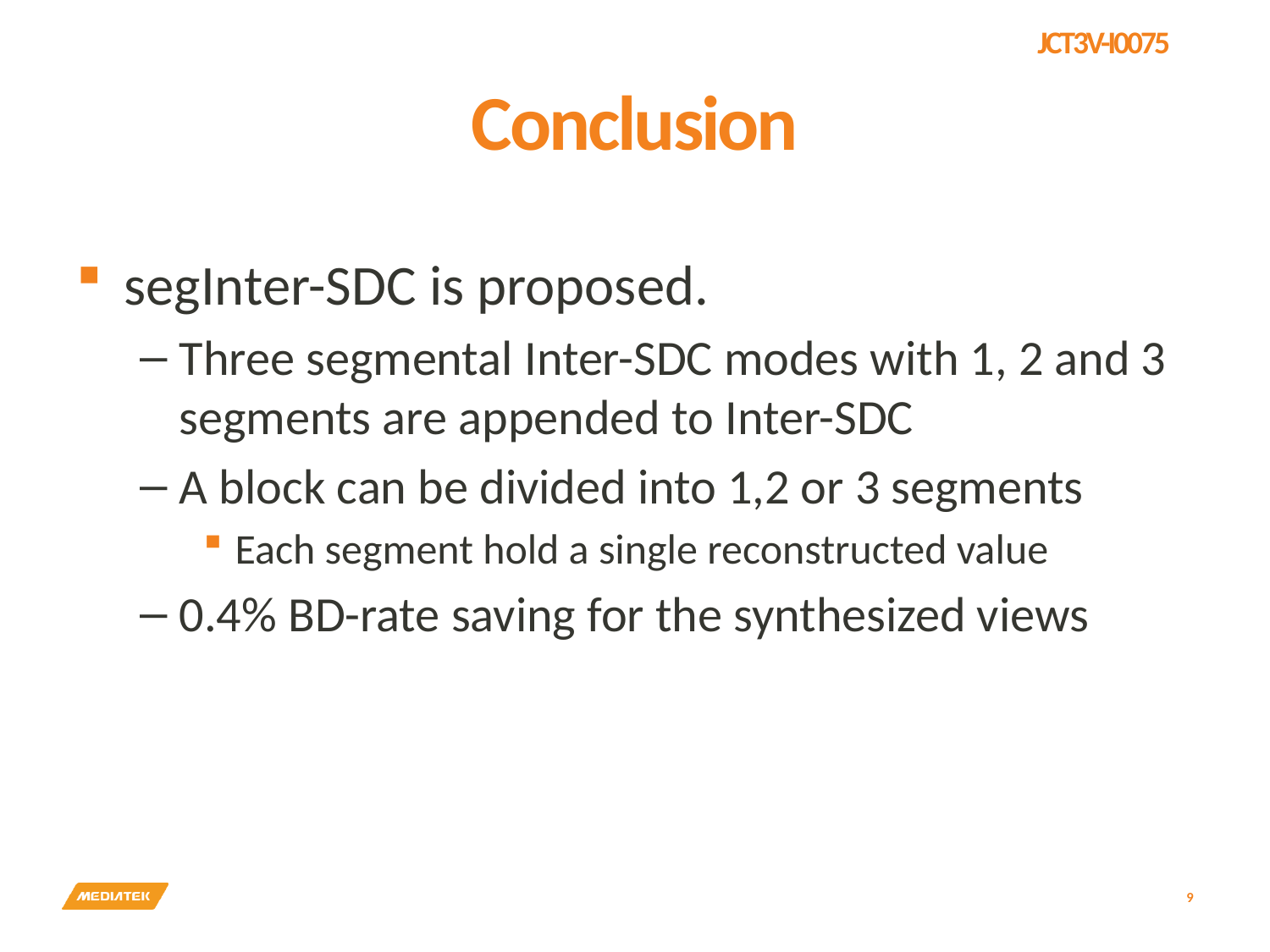

# Conclusion
segInter-SDC is proposed.
Three segmental Inter-SDC modes with 1, 2 and 3 segments are appended to Inter-SDC
A block can be divided into 1,2 or 3 segments
Each segment hold a single reconstructed value
0.4% BD-rate saving for the synthesized views
9